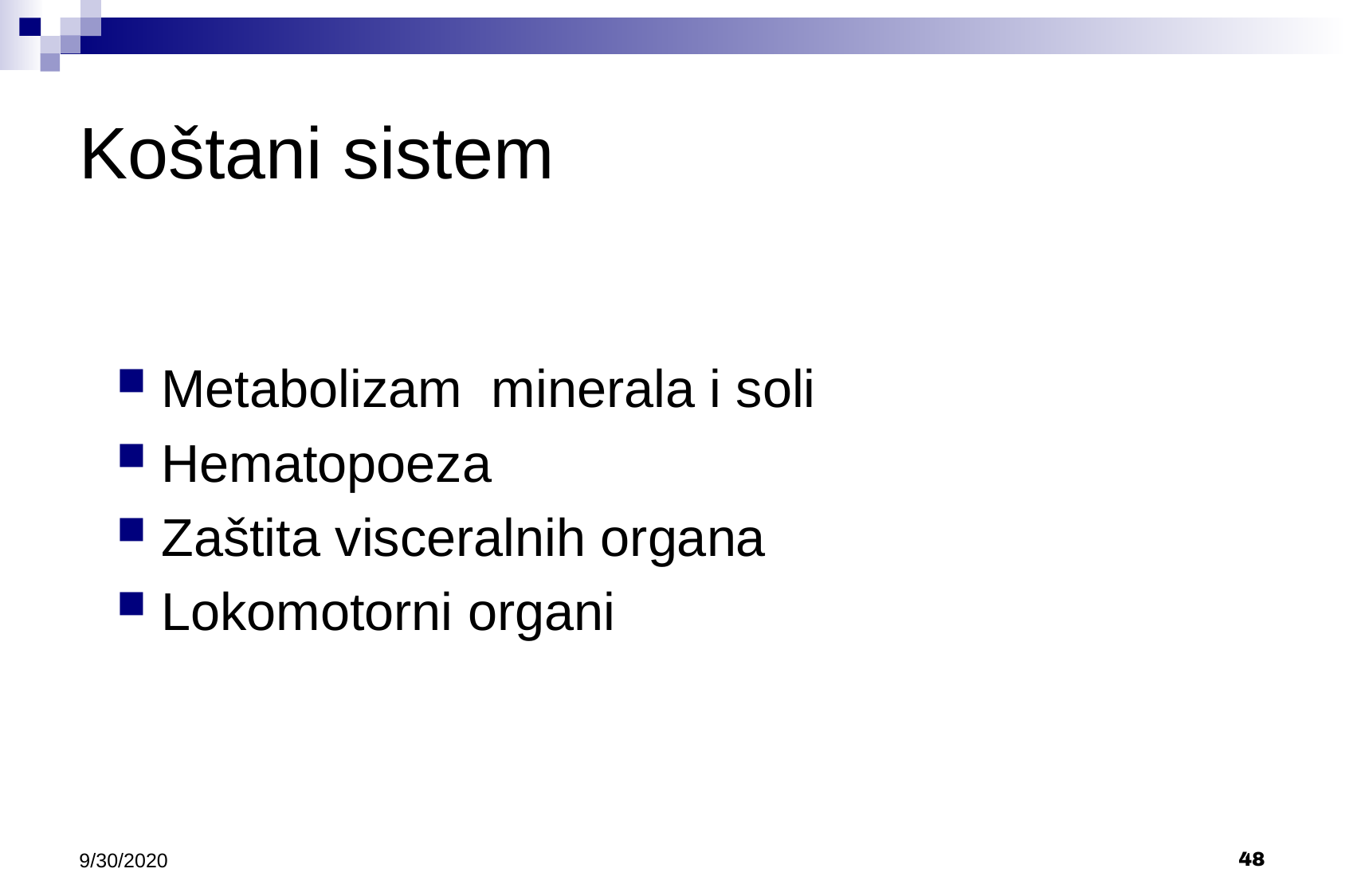

# Koštani sistem
Metabolizam  minerala i soli
Hematopoeza
Zaštita visceralnih organa
Lokomotorni organi

9/30/2020
48